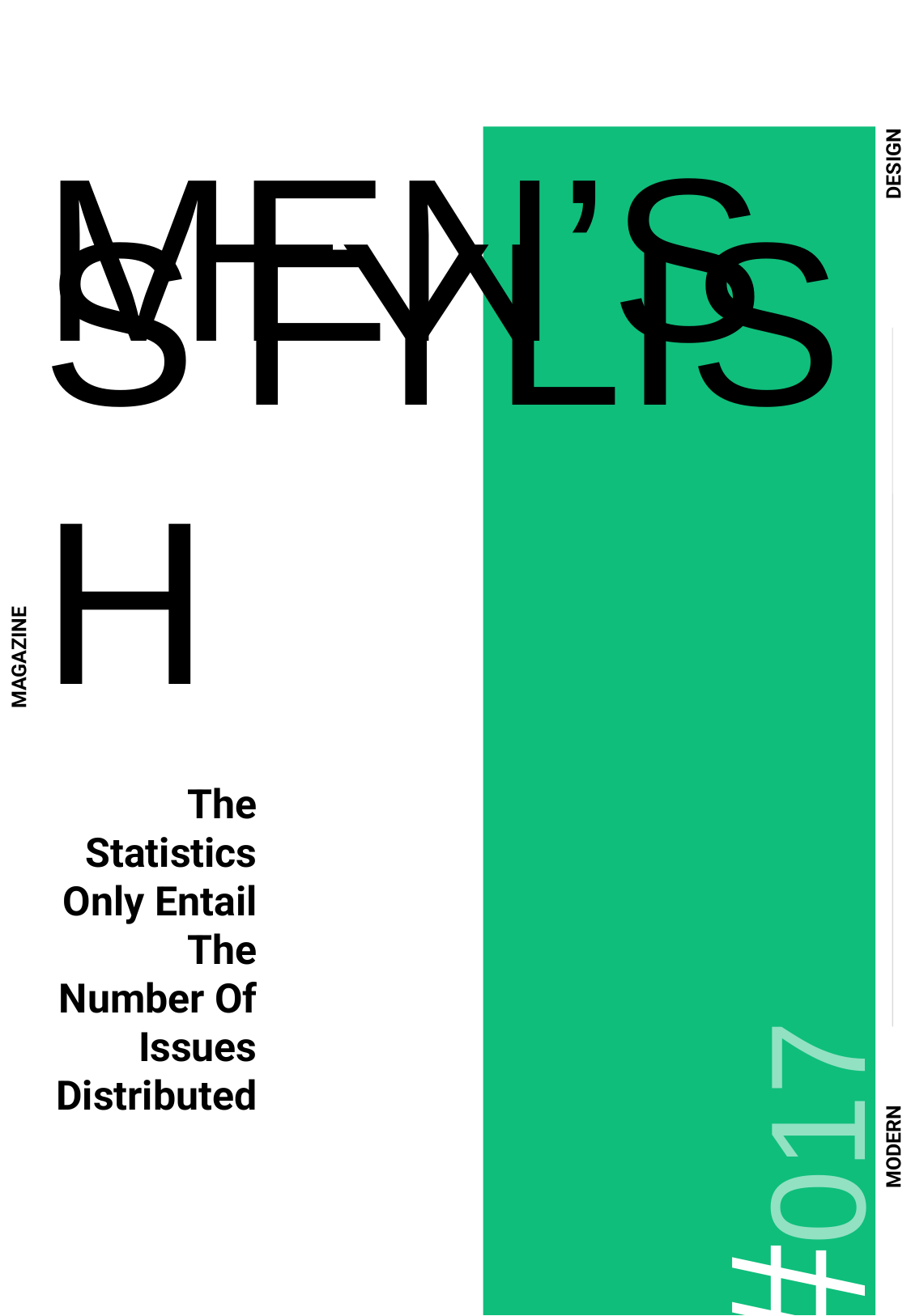

MEN’S

STYLISH
The Statistics Only Entail The Number Of Issues Distributed
#017